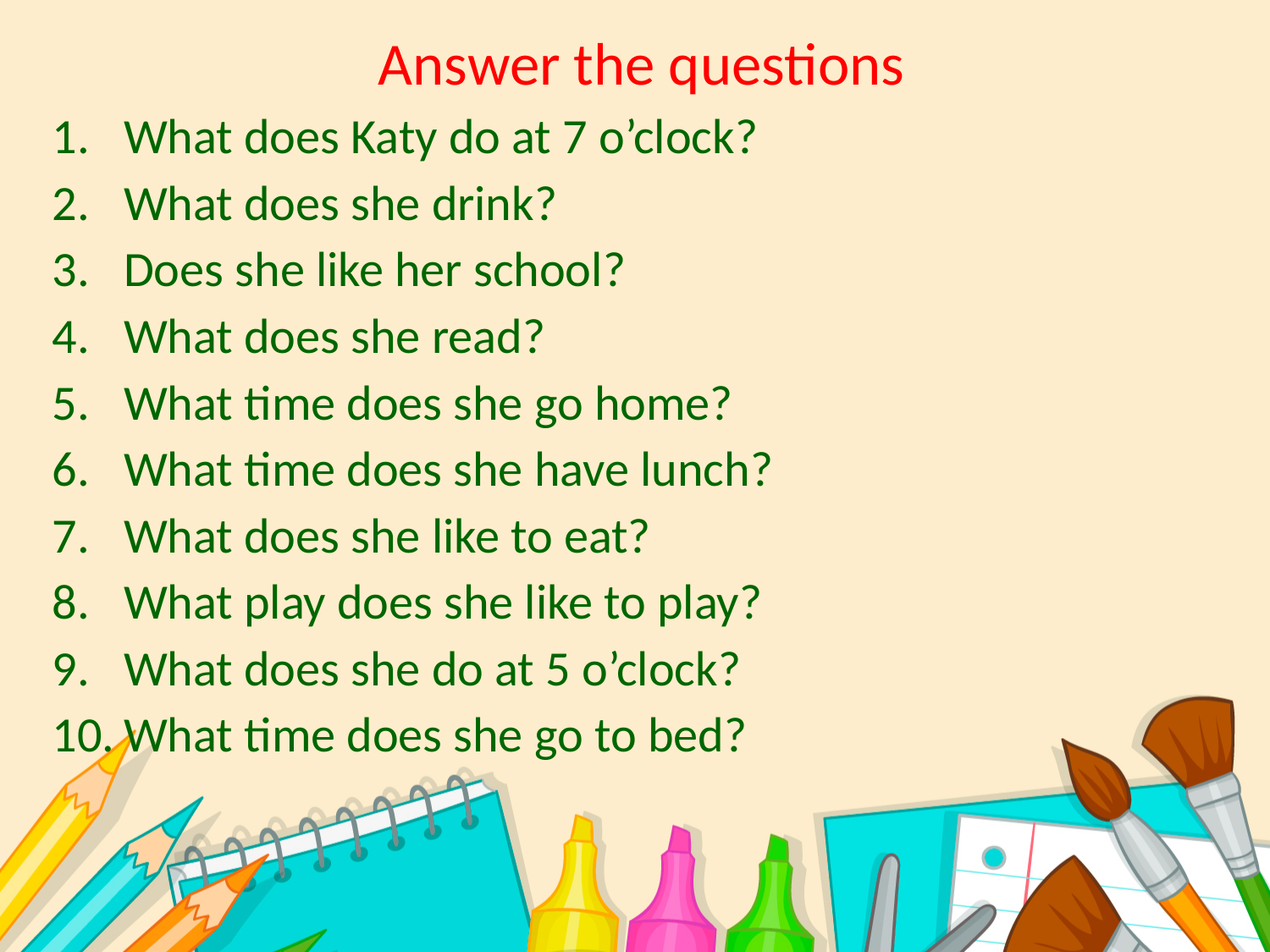

Answer the questions
What does Katy do at 7 o’clock?
What does she drink?
Does she like her school?
What does she read?
What time does she go home?
What time does she have lunch?
What does she like to eat?
What play does she like to play?
What does she do at 5 o’clock?
What time does she go to bed?